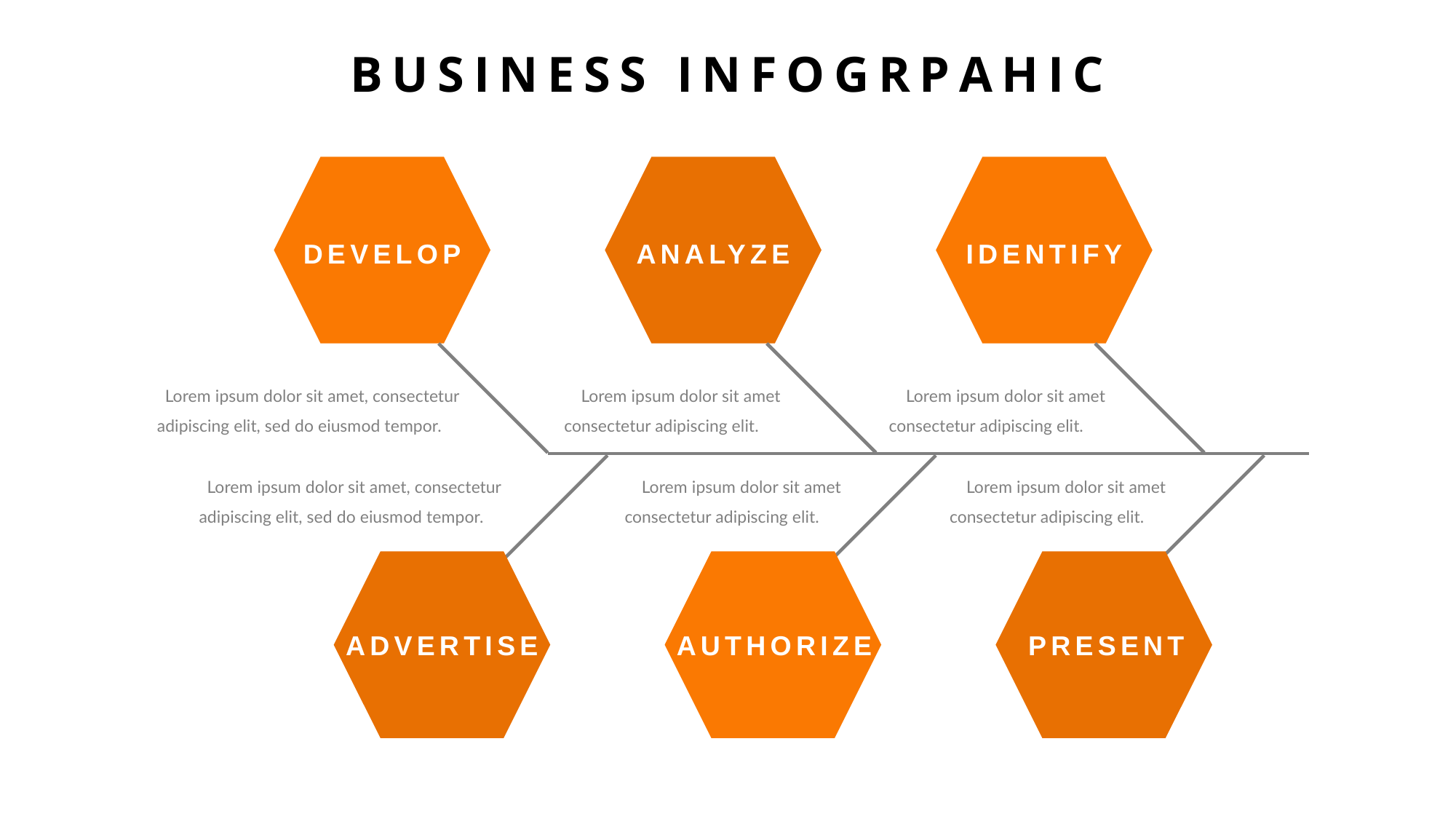

BUSINESS INFOGRPAHIC

DEVELOP
ANALYZE
IDENTIFY
Lorem ipsum dolor sit amet, consectetur adipiscing elit, sed do eiusmod tempor.
Lorem ipsum dolor sit amet consectetur adipiscing elit.
Lorem ipsum dolor sit amet consectetur adipiscing elit.
Lorem ipsum dolor sit amet, consectetur adipiscing elit, sed do eiusmod tempor.
Lorem ipsum dolor sit amet consectetur adipiscing elit.
Lorem ipsum dolor sit amet consectetur adipiscing elit.

ADVERTISE
AUTHORIZE
PRESENT